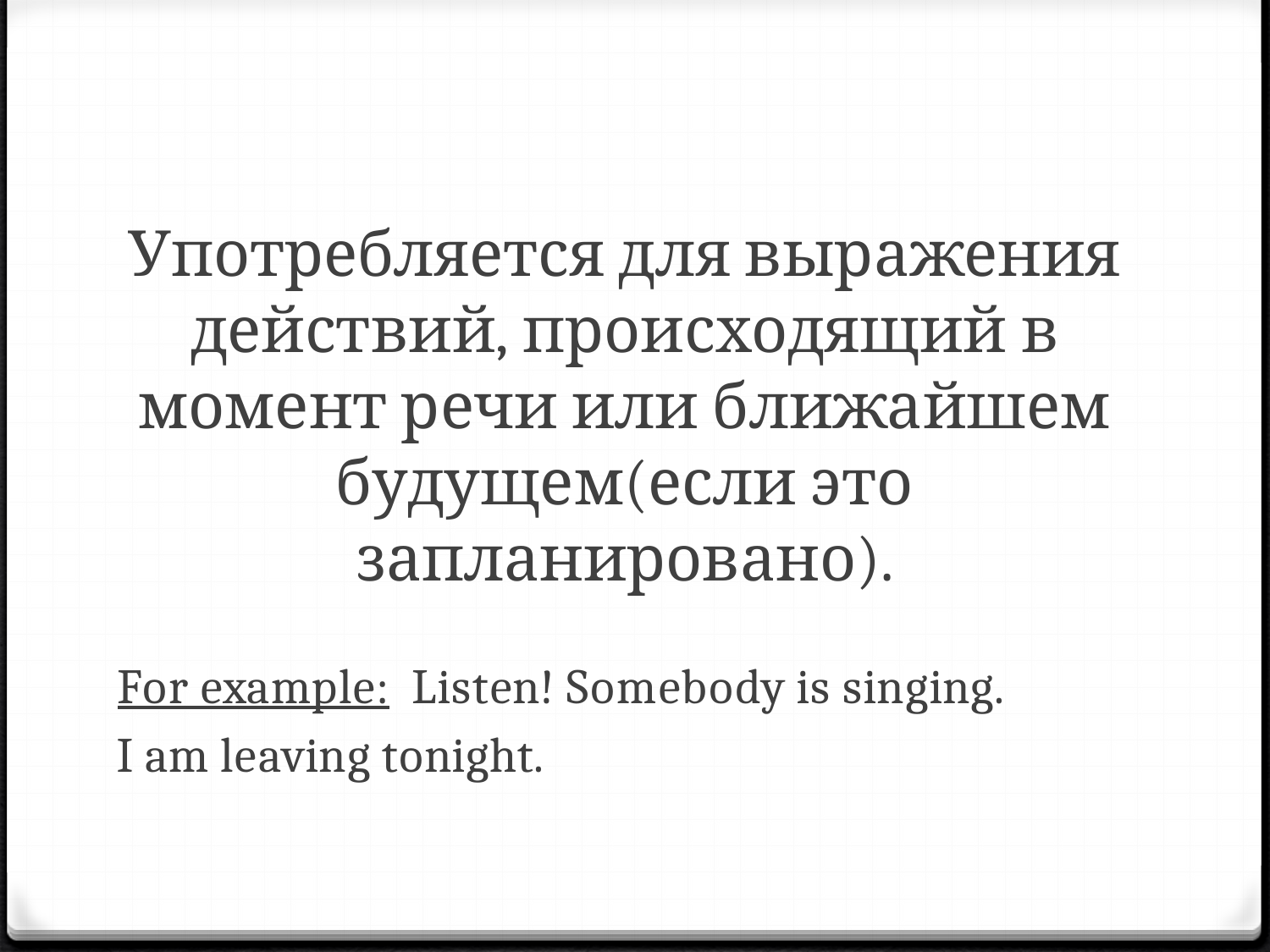

#
Употребляется для выражения действий, происходящий в момент речи или ближайшем будущем(если это запланировано).
For example:  Listen! Somebody is singing.
I am leaving tonight.